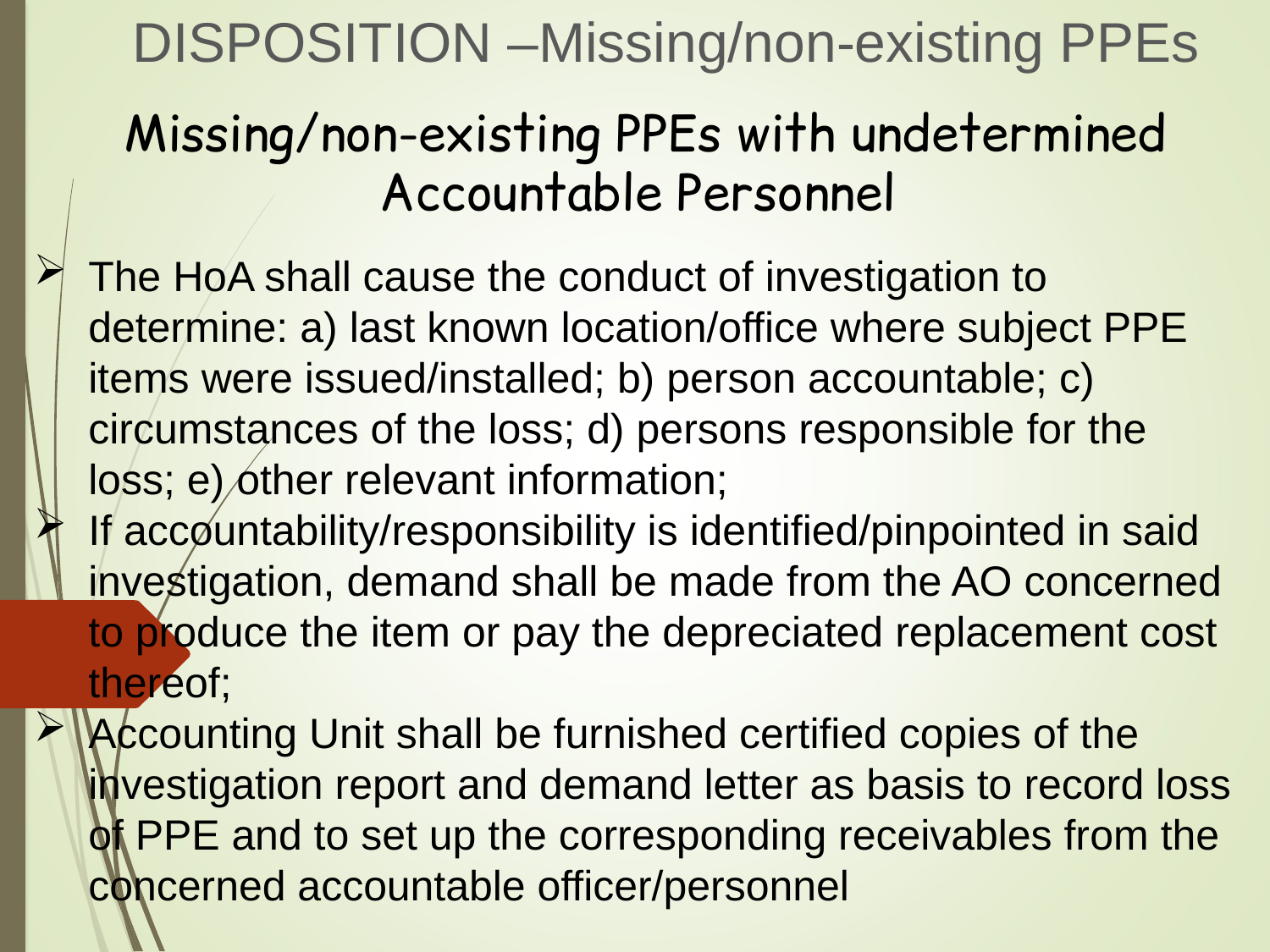

DISPOSITION –Missing/non-existing PPEs
Missing/non-existing PPEs with undetermined Accountable Personnel
The HoA shall cause the conduct of investigation to determine: a) last known location/office where subject PPE items were issued/installed; b) person accountable; c) circumstances of the loss; d) persons responsible for the loss; e) other relevant information;
If accountability/responsibility is identified/pinpointed in said investigation, demand shall be made from the AO concerned to produce the item or pay the depreciated replacement cost thereof;
Accounting Unit shall be furnished certified copies of the investigation report and demand letter as basis to record loss of PPE and to set up the corresponding receivables from the concerned accountable officer/personnel